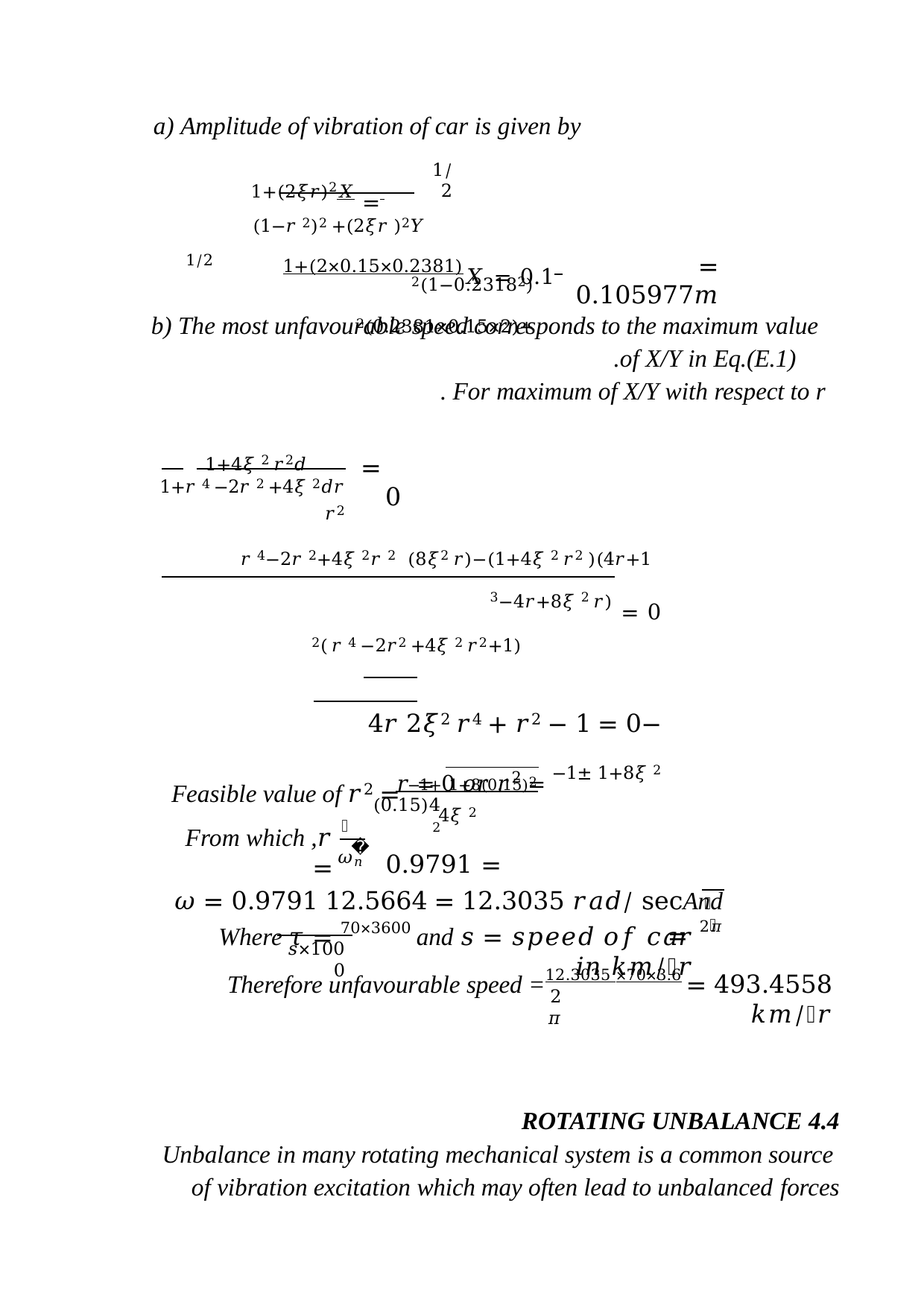

a) Amplitude of vibration of car is given by
1/2
 𝑋 =	1+(2𝜉𝑟)2
𝑌	(1−𝑟 2)2 +(2𝜉𝑟 )2

𝑋 = 0.1 	1+(2×0.15×0.2381)	1/2
= 0.105977𝑚
(1−0.23182)2 +(2×0.15×0.2381)2
b) The most unfavourable speed corresponds to the maximum value  of X/Y in Eq.(E.1).
For maximum of X/Y with respect to r .
𝑑	1+4𝜉 2 𝑟2
  = 0

𝑑𝑟	1+𝑟 4 −2𝑟 2 +4𝜉 2 𝑟2
 1+𝑟 4−2𝑟 2+4𝜉 2𝑟 2 (8𝜉2 𝑟)−(1+4𝜉 2 𝑟2 )(4𝑟 3−4𝑟+8𝜉 2 𝑟) = 0
(1+𝑟 4 −2𝑟2 +4𝜉 2 𝑟2 )2

−4𝑟 2𝜉2 𝑟4 + 𝑟2 − 1 = 0
𝑟 = 0 𝑜𝑟 𝑟2 = −1± 1+8𝜉 2
4𝜉 2

Feasible value of 𝑟2 = −1+ 1+8(0.15)2
4(0.15)2
= 0.9791

𝜔
From which ,𝑟 =

𝜔𝑛
And	𝜔 = 0.9791 12.5664 = 12.3035 𝑟𝑎𝑑/ sec = 2𝜋

𝜏
Where 𝜏 = 70×3600 and 𝑠 = 𝑠𝑝𝑒𝑒𝑑 𝑜𝑓 𝑐𝑎𝑟 𝑖𝑛 𝑘𝑚/𝑕𝑟

𝑠×1000
Therefore unfavourable speed =12.3035 ×70×3.6 = 493.4558 𝑘𝑚/𝑕𝑟
2𝜋
4.4 ROTATING UNBALANCE
Unbalance in many rotating mechanical system is a common source  of vibration excitation which may often lead to unbalanced forces